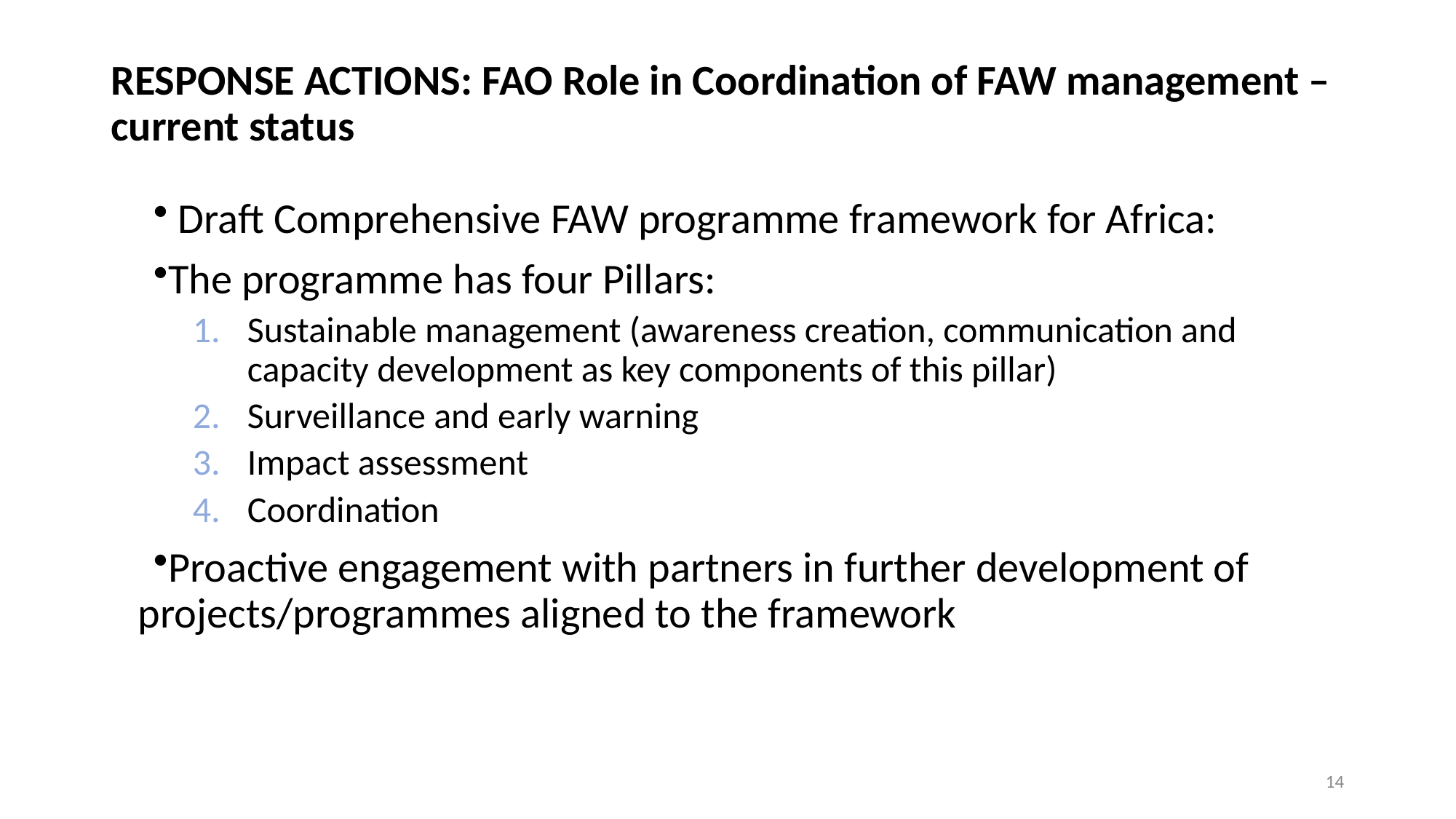

# RESPONSE ACTIONS: FAO Role in Coordination of FAW management – current status

 Draft Comprehensive FAW programme framework for Africa:
The programme has four Pillars:
Sustainable management (awareness creation, communication and capacity development as key components of this pillar)
Surveillance and early warning
Impact assessment
Coordination
Proactive engagement with partners in further development of projects/programmes aligned to the framework
14